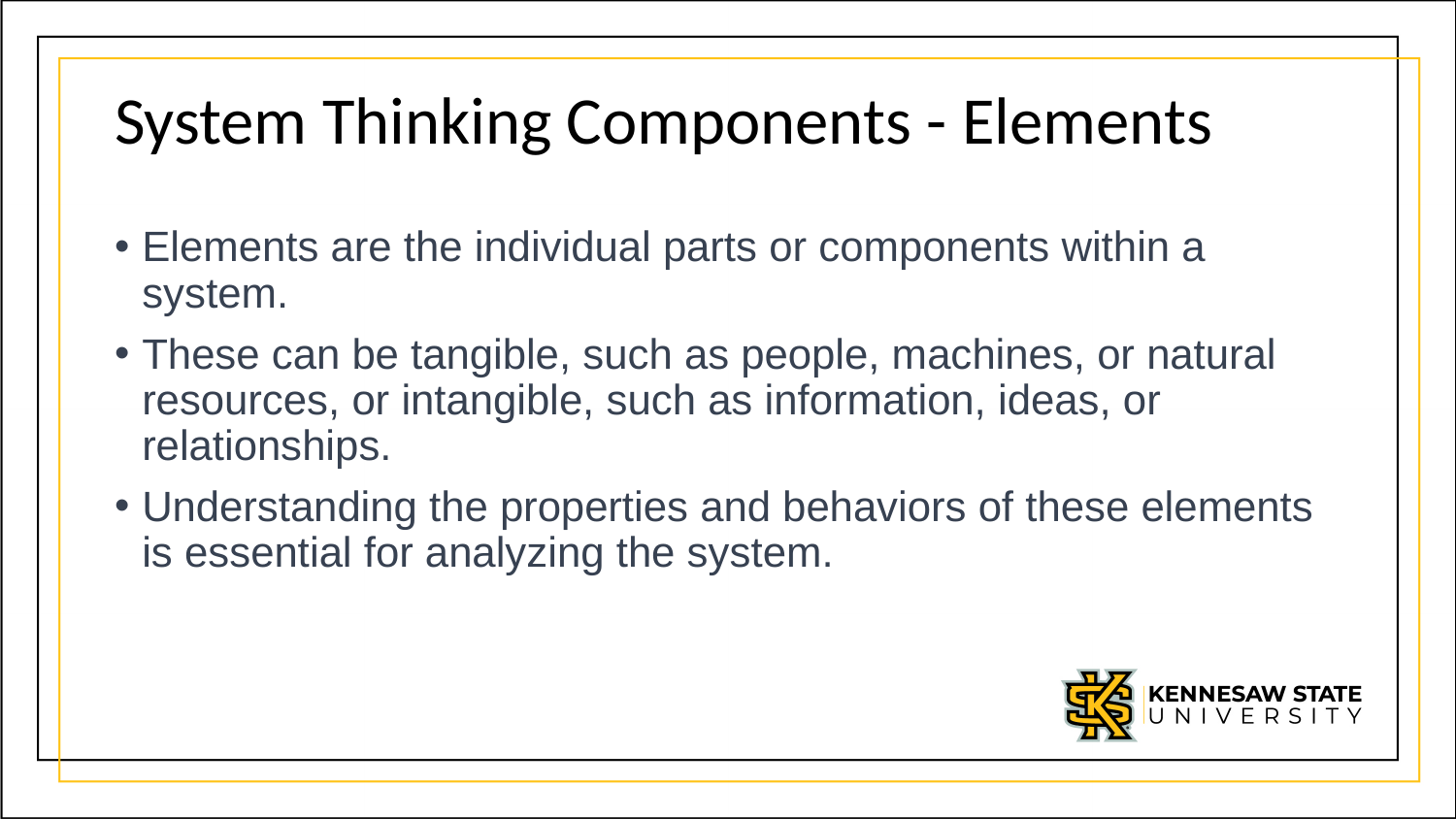

# System Thinking Components - Elements
Elements are the individual parts or components within a system.
These can be tangible, such as people, machines, or natural resources, or intangible, such as information, ideas, or relationships.
Understanding the properties and behaviors of these elements is essential for analyzing the system.